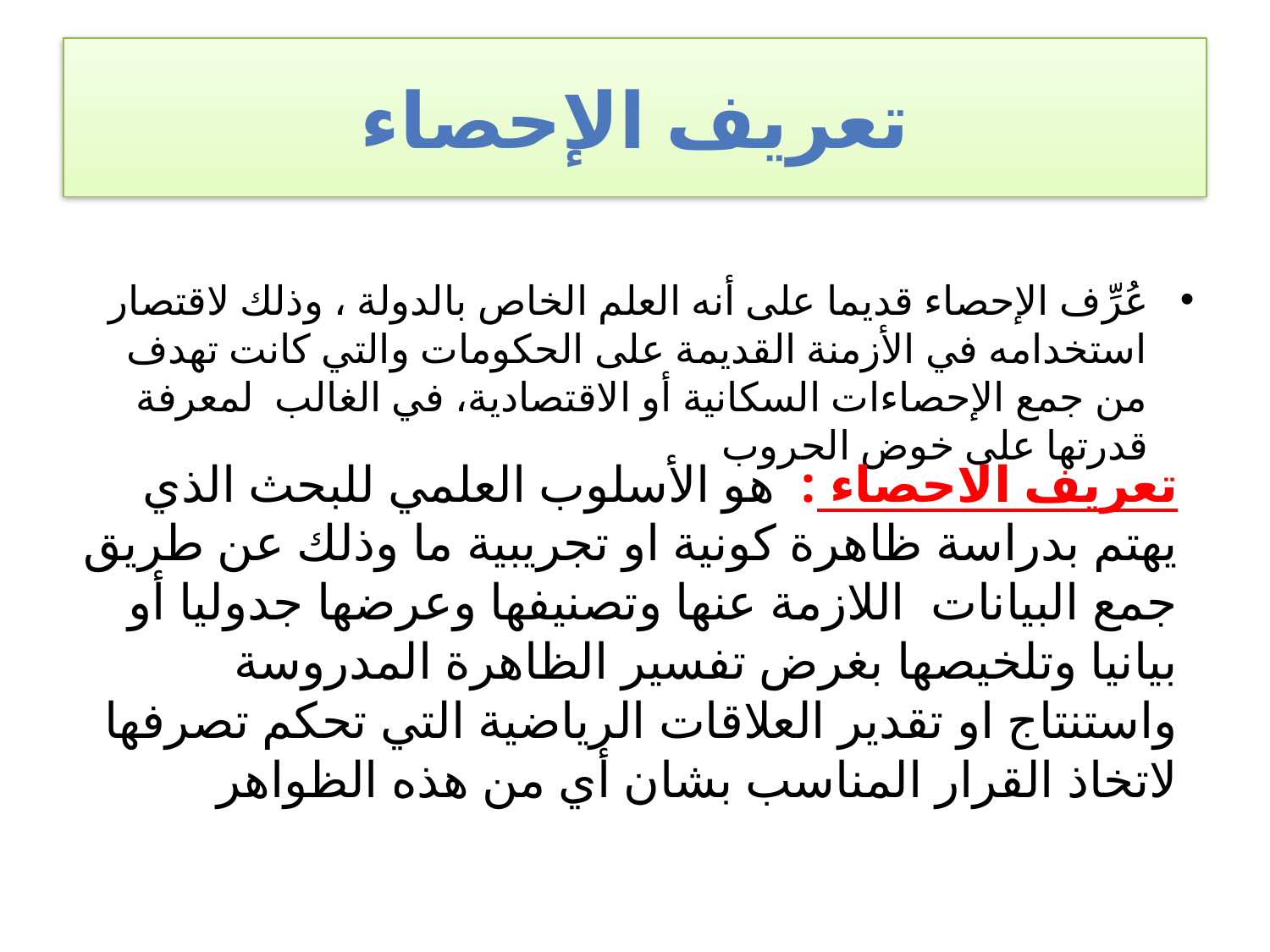

# تعريف الإحصاء
عُرِّف الإحصاء قديما على أنه العلم الخاص بالدولة ، وذلك لاقتصار استخدامه في الأزمنة القديمة على الحكومات والتي كانت تهدف من جمع الإحصاءات السكانية أو الاقتصادية، في الغالب  لمعرفة قدرتها على خوض الحروب

تعريف الاحصاء :  هو الأسلوب العلمي للبحث الذي يهتم بدراسة ظاهرة كونية او تجريبية ما وذلك عن طريق جمع البيانات  اللازمة عنها وتصنيفها وعرضها جدوليا أو بيانيا وتلخيصها بغرض تفسير الظاهرة المدروسة واستنتاج او تقدير العلاقات الرياضية التي تحكم تصرفها لاتخاذ القرار المناسب بشان أي من هذه الظواهر